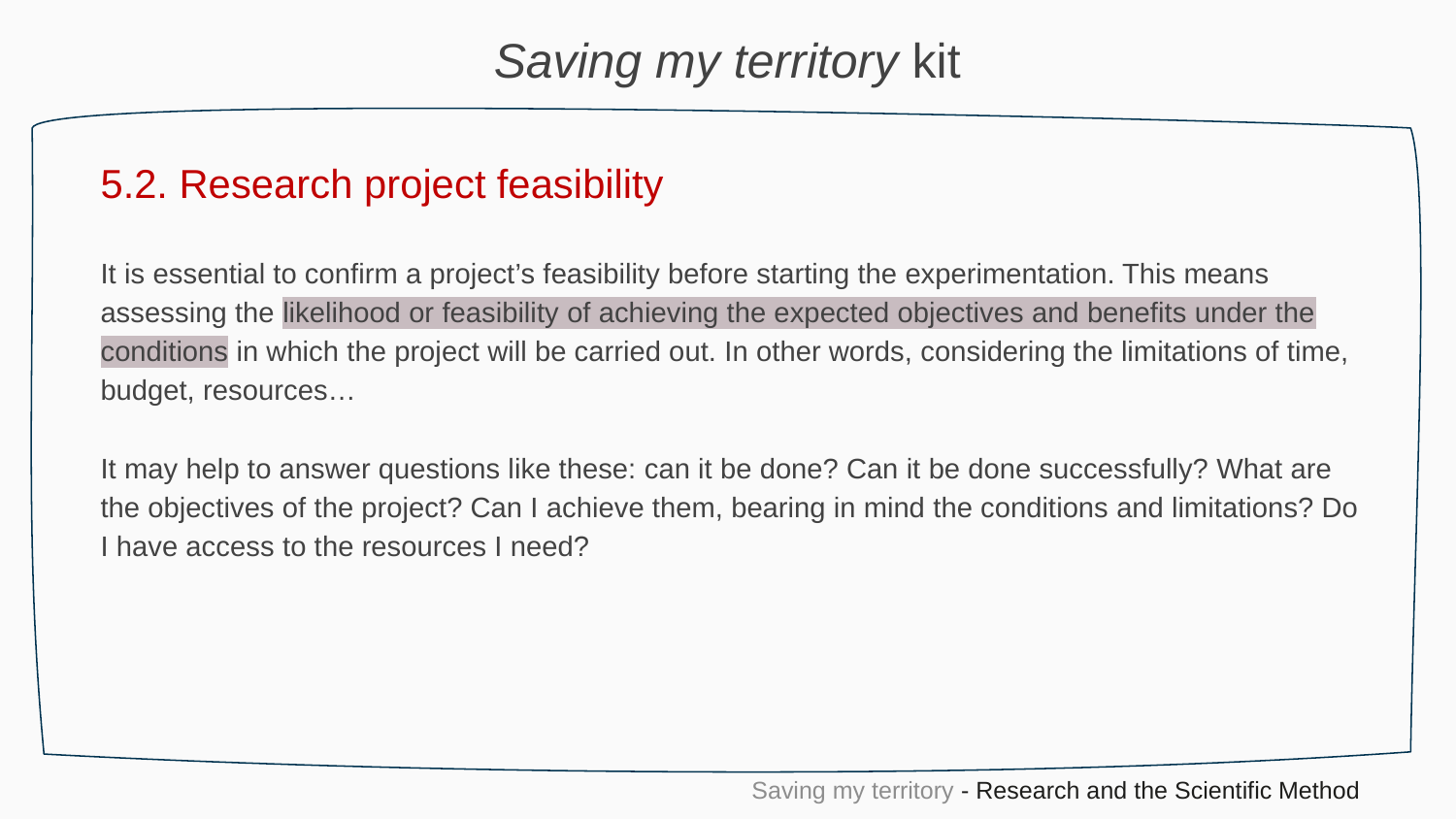

Saving my territory kit

5.2. Research project feasibility
It is essential to confirm a project’s feasibility before starting the experimentation. This means assessing the likelihood or feasibility of achieving the expected objectives and benefits under the conditions in which the project will be carried out. In other words, considering the limitations of time, budget, resources…

It may help to answer questions like these: can it be done? Can it be done successfully? What are the objectives of the project? Can I achieve them, bearing in mind the conditions and limitations? Do I have access to the resources I need?

Saving my territory - Research and the Scientific Method